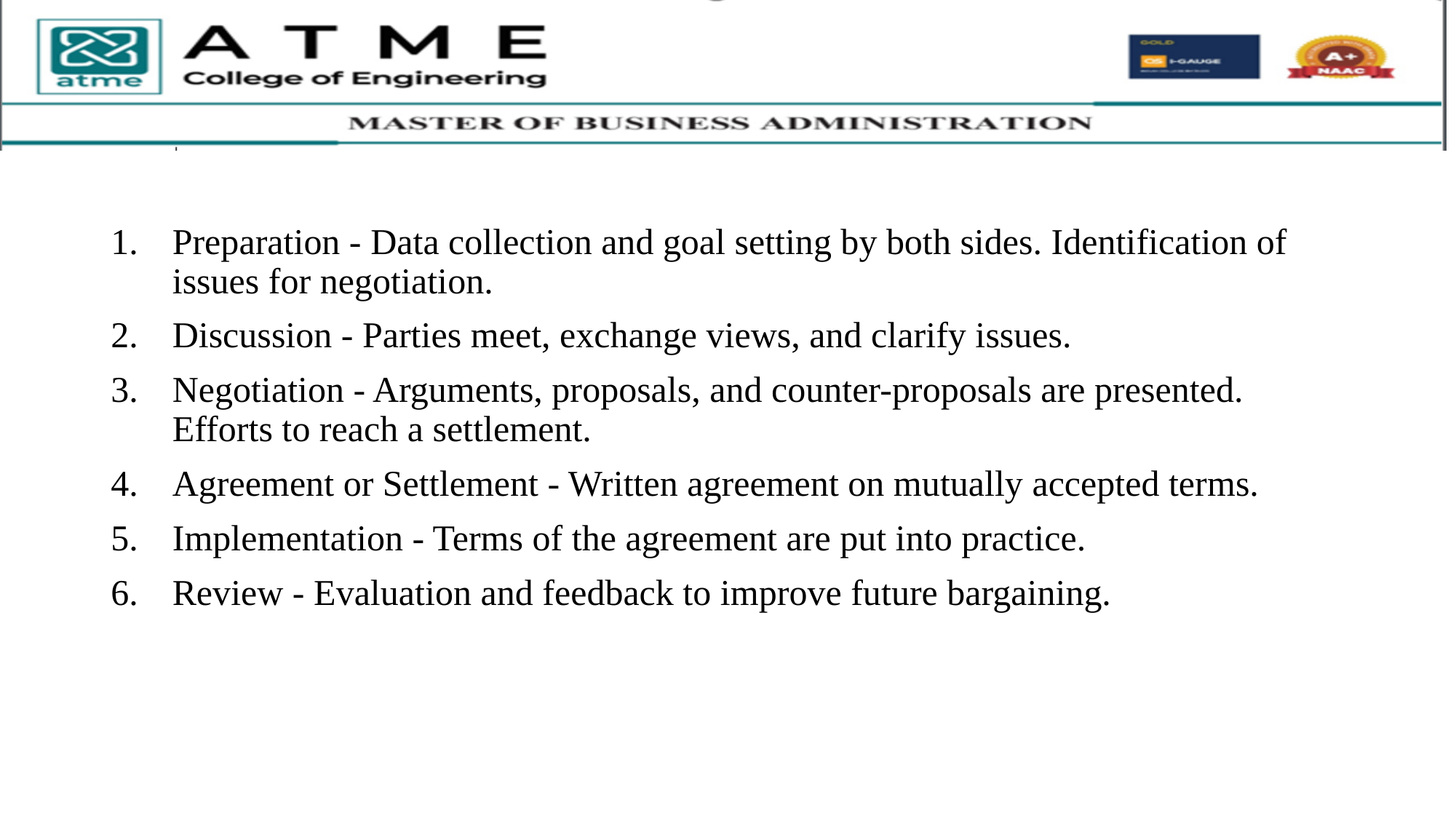

Preparation - Data collection and goal setting by both sides. Identification of issues for negotiation.
Discussion - Parties meet, exchange views, and clarify issues.
Negotiation - Arguments, proposals, and counter-proposals are presented. Efforts to reach a settlement.
Agreement or Settlement - Written agreement on mutually accepted terms.
Implementation - Terms of the agreement are put into practice.
Review - Evaluation and feedback to improve future bargaining.